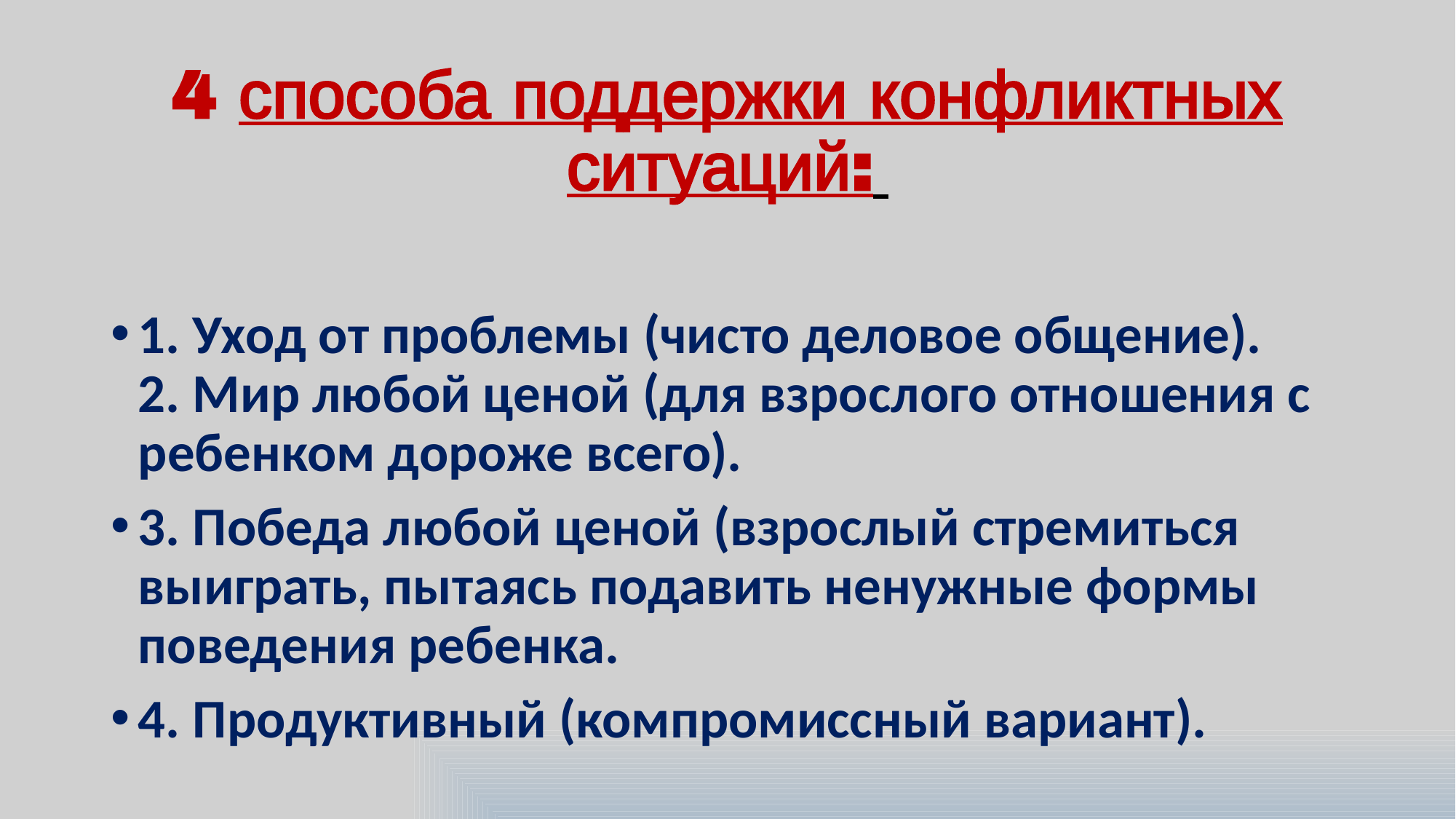

# 4 способа поддержки конфликтных ситуаций:
1. Уход от проблемы (чисто деловое общение). 
2. Мир любой ценой (для взрослого отношения с ребенком дороже всего).
3. Победа любой ценой (взрослый стремиться выиграть, пытаясь подавить ненужные формы поведения ребенка.
4. Продуктивный (компромиссный вариант).